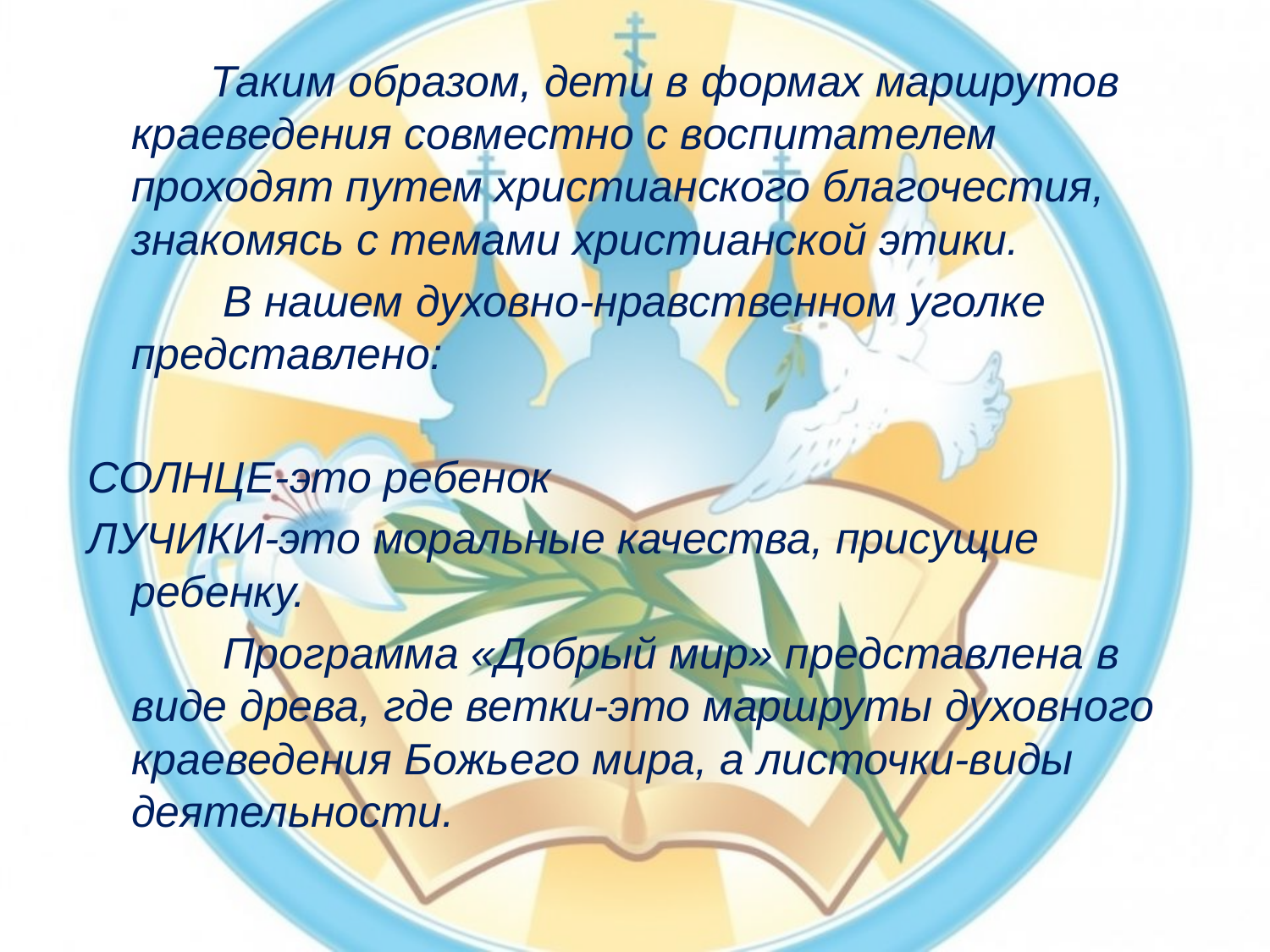

Таким образом, дети в формах маршрутов краеведения совместно с воспитателем проходят путем христианского благочестия, знакомясь с темами христианской этики.
           В нашем духовно-нравственном уголке представлено:

СОЛНЦЕ-это ребенок
ЛУЧИКИ-это моральные качества, присущие ребенку.
           Программа «Добрый мир» представлена в виде древа, где ветки-это маршруты духовного краеведения Божьего мира, а листочки-виды деятельности.